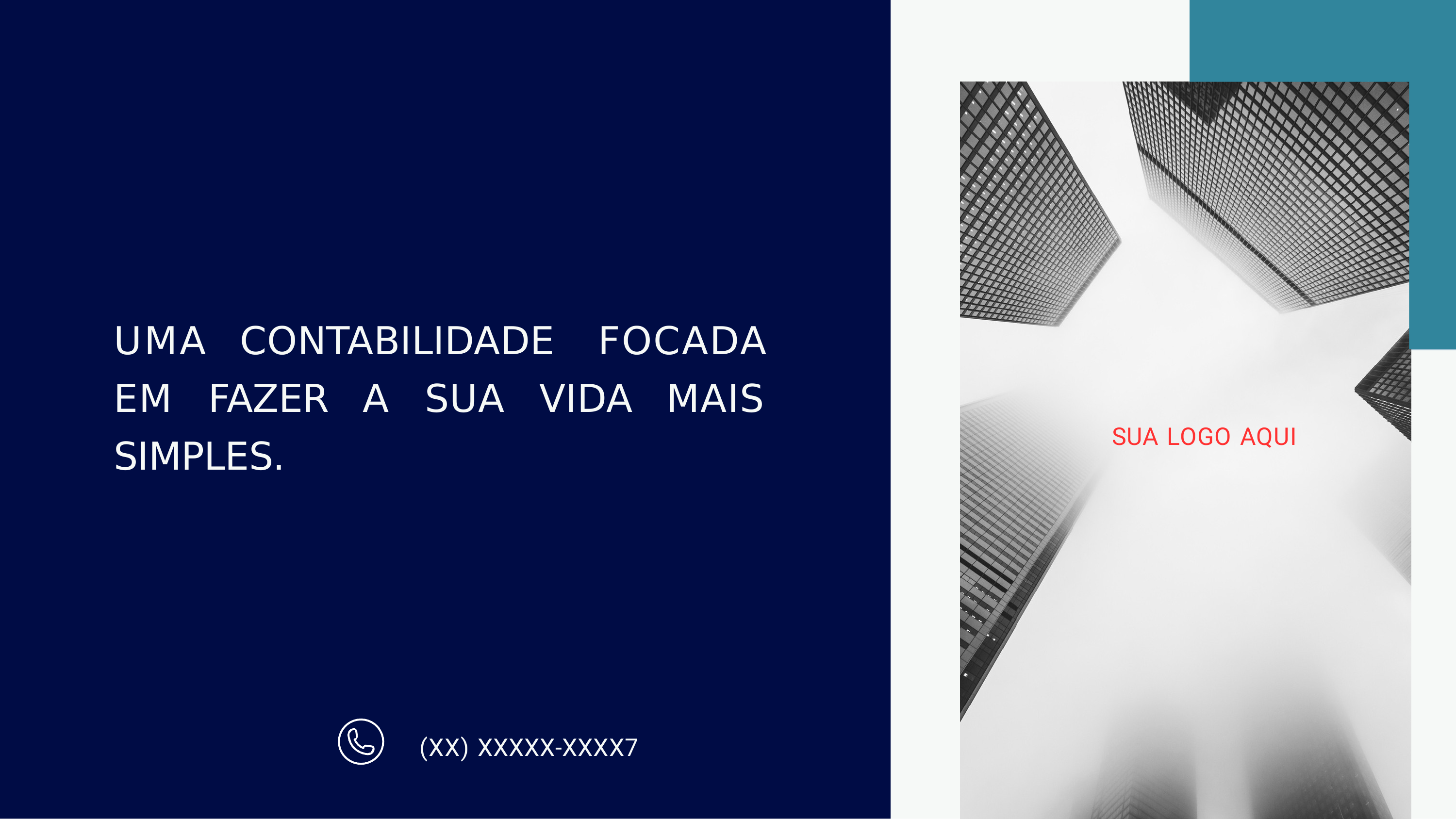

# UMA CONTABILIDADE FOCADA  EM FAZER A SUA VIDA MAIS  SIMPLES.
SUA LOGO AQUI
(XX) XXXXX-XXXX7